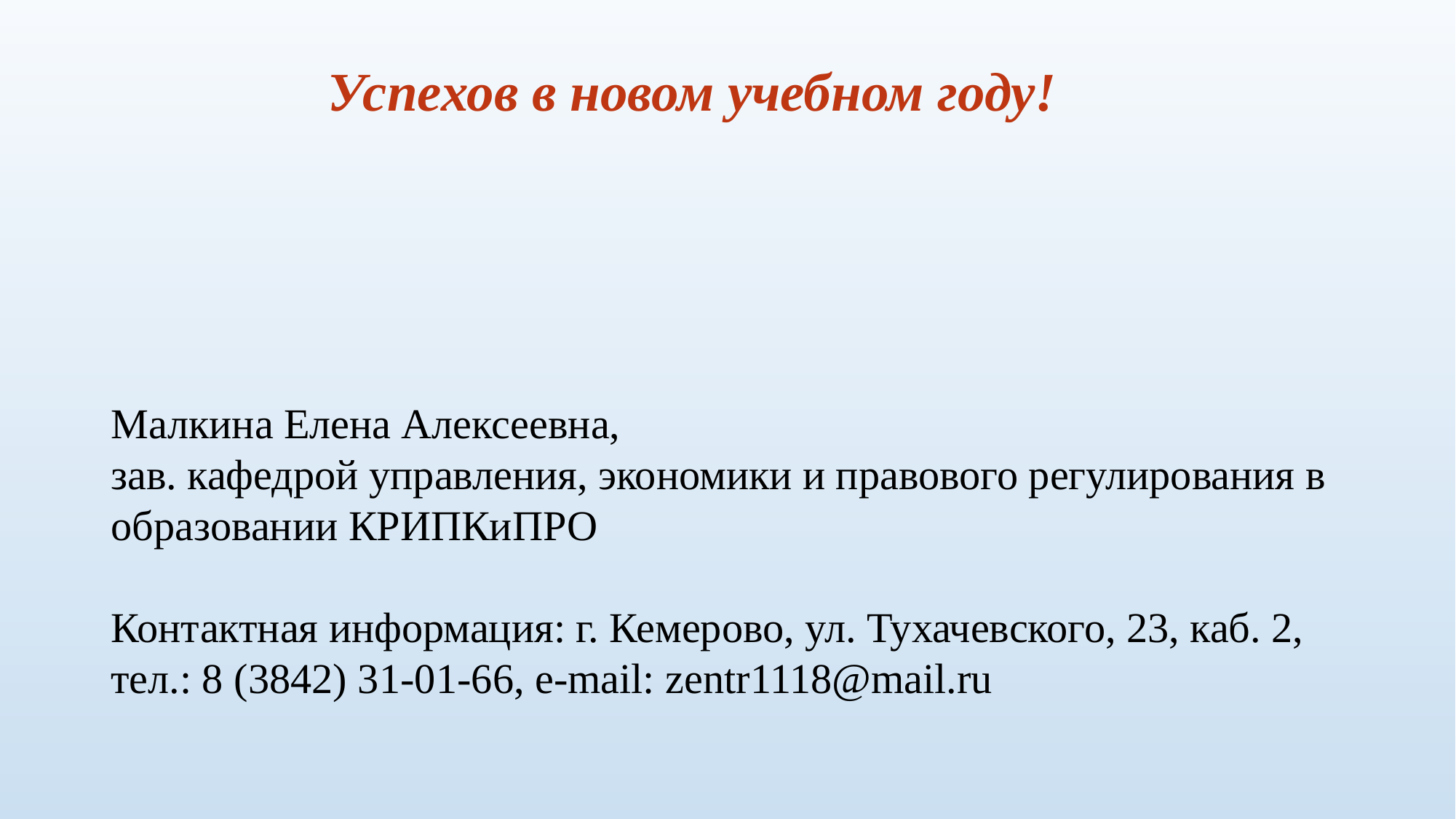

Успехов в новом учебном году!

Малкина Елена Алексеевна,
зав. кафедрой управления, экономики и правового регулирования в образовании КРИПКиПРО

Контактная информация: г. Кемерово, ул. Тухачевского, 23, каб. 2, тел.: 8 (3842) 31-01-66, e-mail: zentr1118@mail.ru